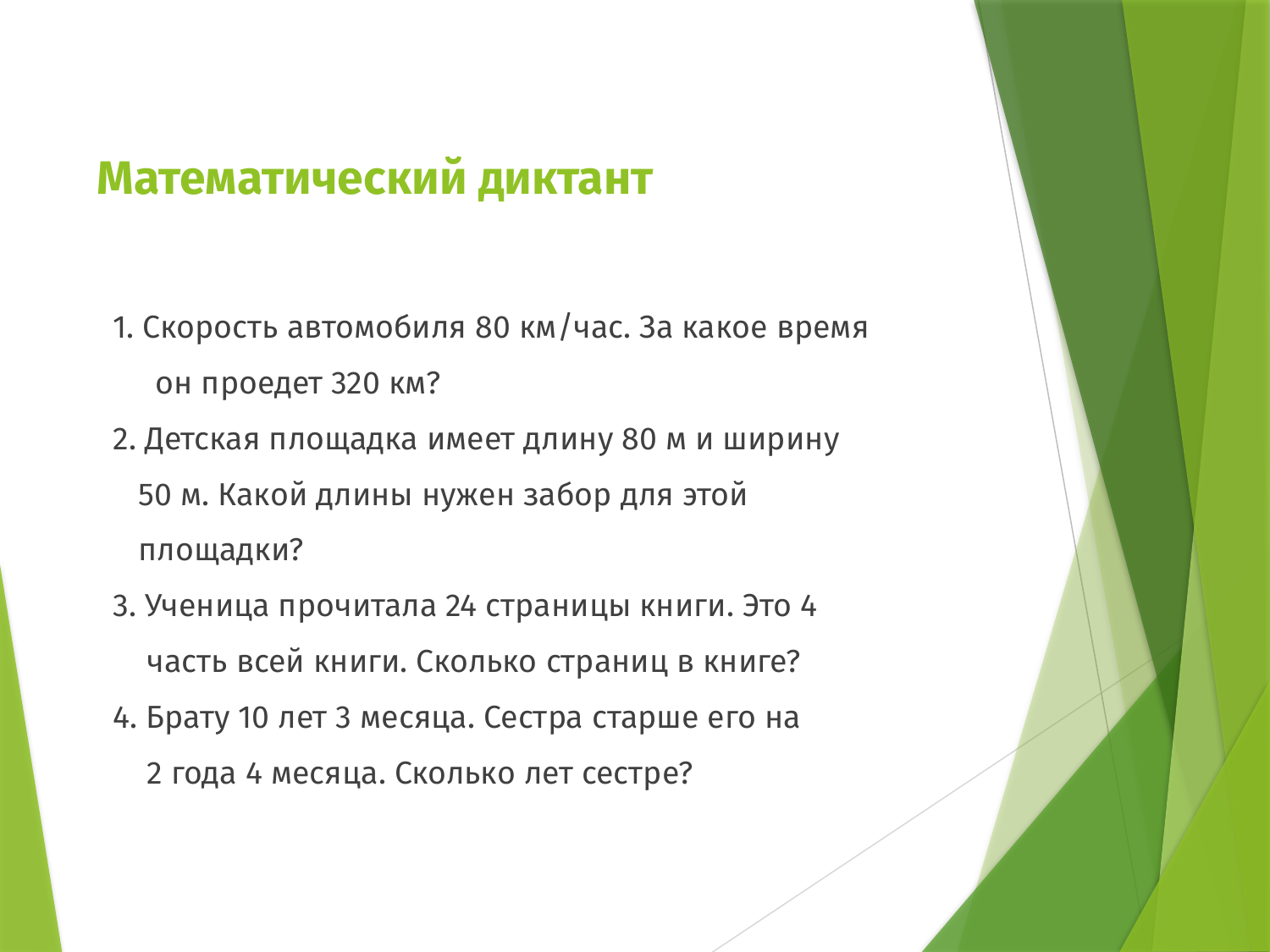

# Математический диктант
1. Скорость автомобиля 80 км/час. За какое время
     он проедет 320 км?
2. Детская площадка имеет длину 80 м и ширину
   50 м. Какой длины нужен забор для этой
   площадки?
3. Ученица прочитала 24 страницы книги. Это 4
    часть всей книги. Сколько страниц в книге?
4. Брату 10 лет 3 месяца. Сестра старше его на
    2 года 4 месяца. Сколько лет сестре?